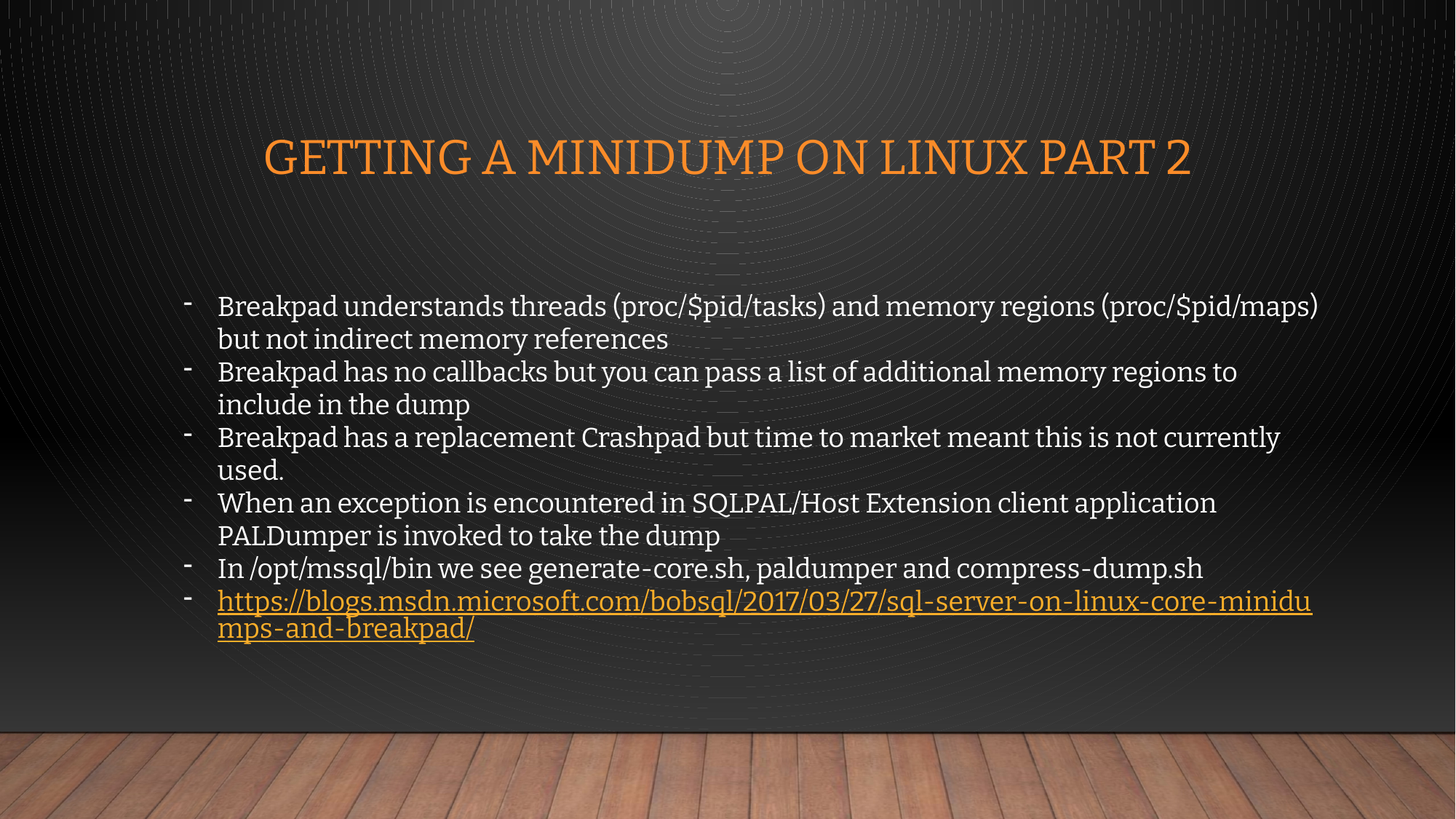

# GETTING A MINIDUMP ON LINUX PART 2
Breakpad understands threads (proc/$pid/tasks) and memory regions (proc/$pid/maps) but not indirect memory references
Breakpad has no callbacks but you can pass a list of additional memory regions to include in the dump
Breakpad has a replacement Crashpad but time to market meant this is not currently used.
When an exception is encountered in SQLPAL/Host Extension client application PALDumper is invoked to take the dump
In /opt/mssql/bin we see generate-core.sh, paldumper and compress-dump.sh
https://blogs.msdn.microsoft.com/bobsql/2017/03/27/sql-server-on-linux-core-minidumps-and-breakpad/